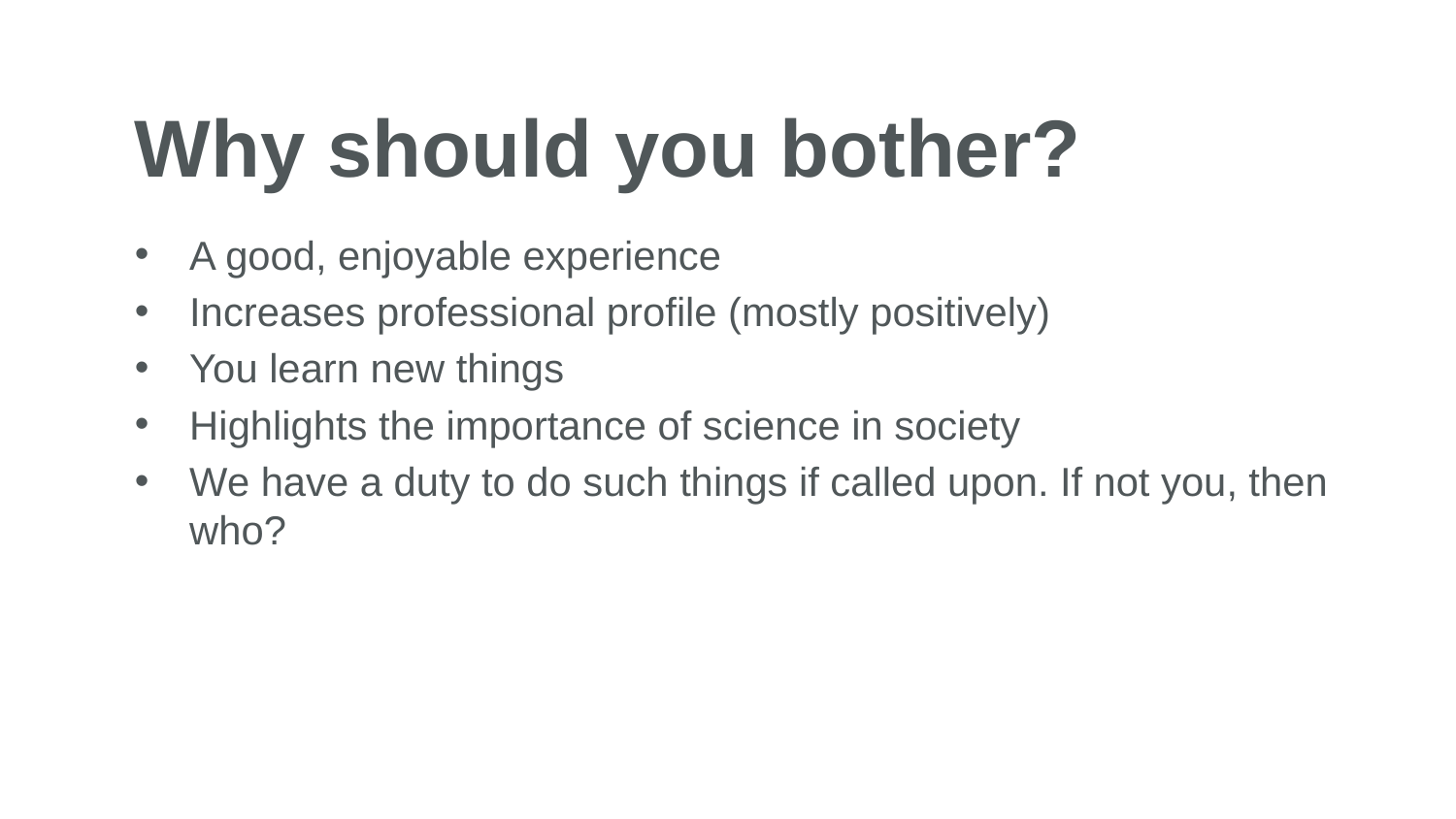

# Why should you bother?
A good, enjoyable experience
Increases professional profile (mostly positively)
You learn new things
Highlights the importance of science in society
We have a duty to do such things if called upon. If not you, then who?